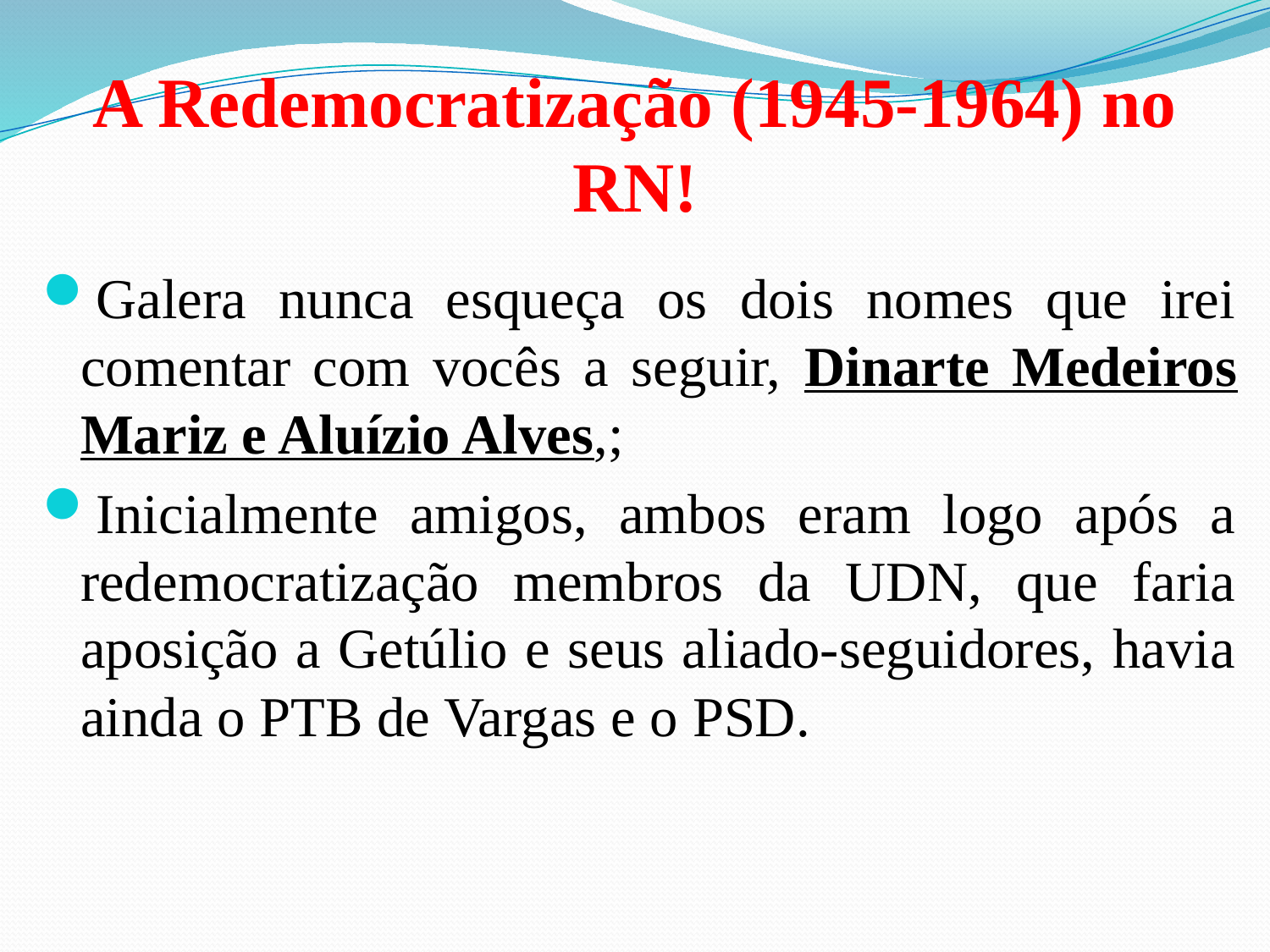

# A Redemocratização (1945-1964) no RN!
Galera nunca esqueça os dois nomes que irei comentar com vocês a seguir, Dinarte Medeiros Mariz e Aluízio Alves,;
Inicialmente amigos, ambos eram logo após a redemocratização membros da UDN, que faria aposição a Getúlio e seus aliado-seguidores, havia ainda o PTB de Vargas e o PSD.